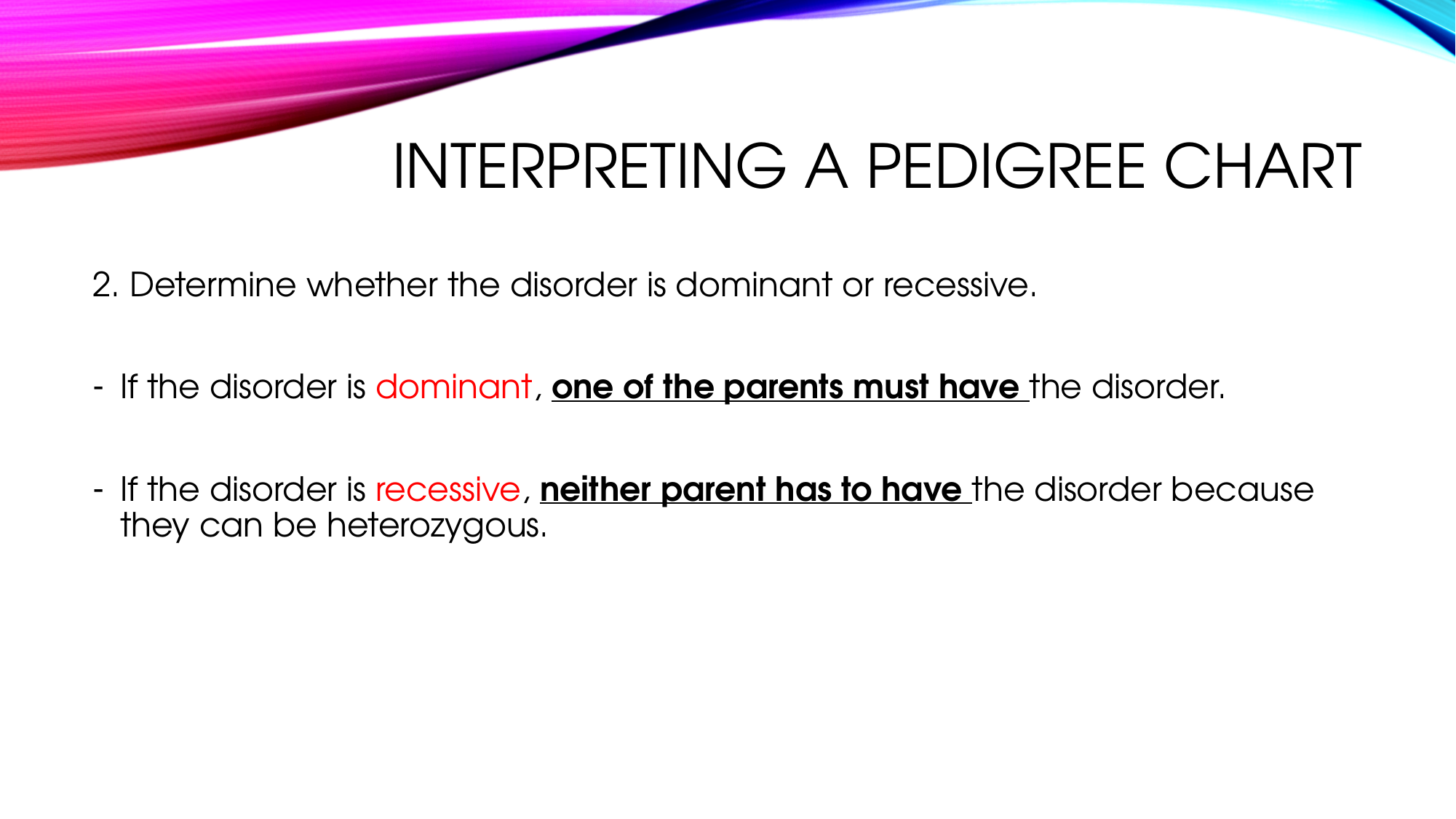

# Interpreting a pedigree chart
2. Determine whether the disorder is dominant or recessive.

If the disorder is dominant, one of the parents must have the disorder.

If the disorder is recessive, neither parent has to have the disorder because they can be heterozygous.